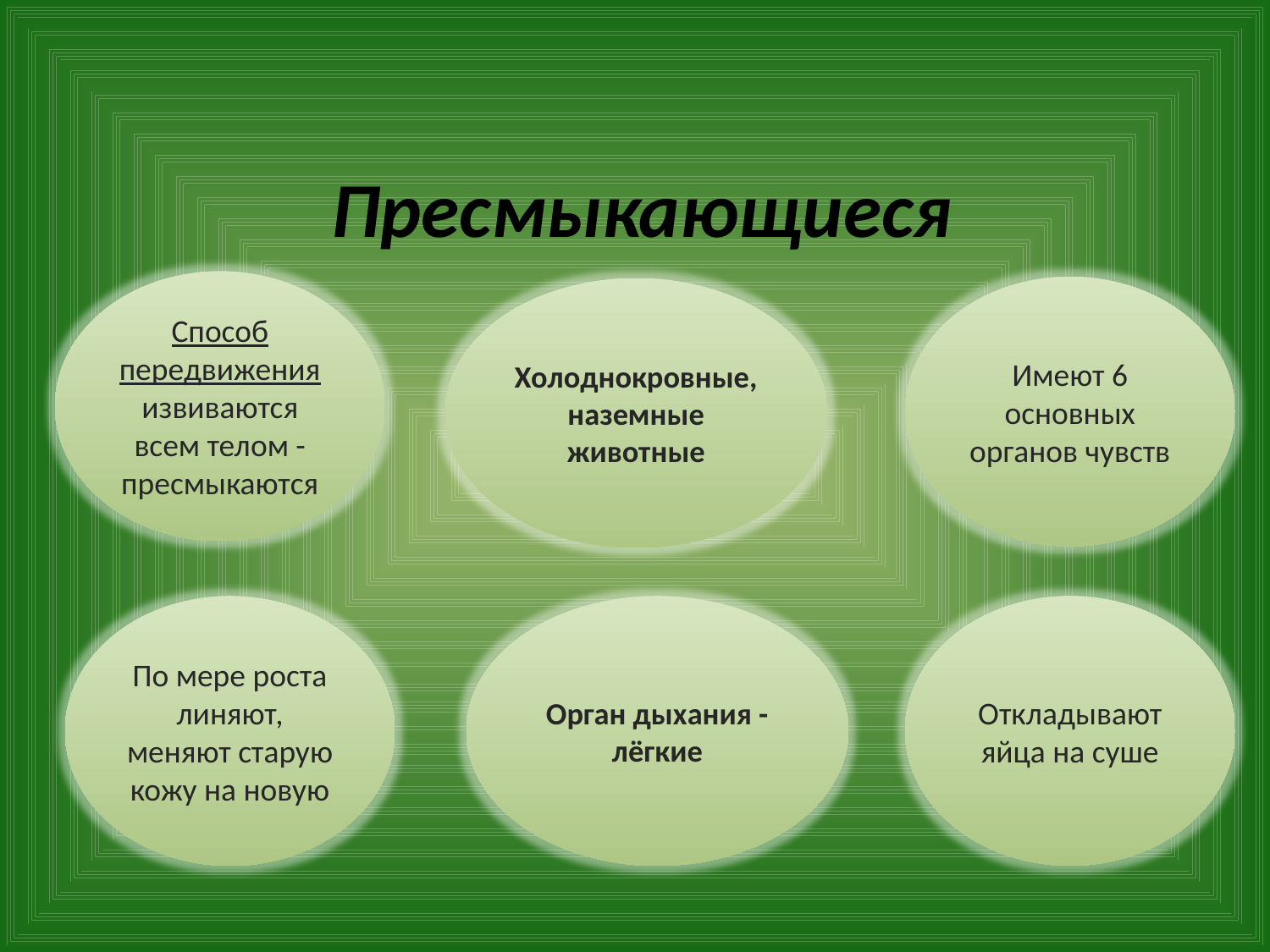

Пресмыкающиеся
Способ передвижения
извиваются всем телом - пресмыкаются
Имеют 6 основных органов чувств
Холоднокровные,наземные животные
Откладывают яйца на суше
По мере роста линяют, меняют старую кожу на новую
Орган дыхания - лёгкие